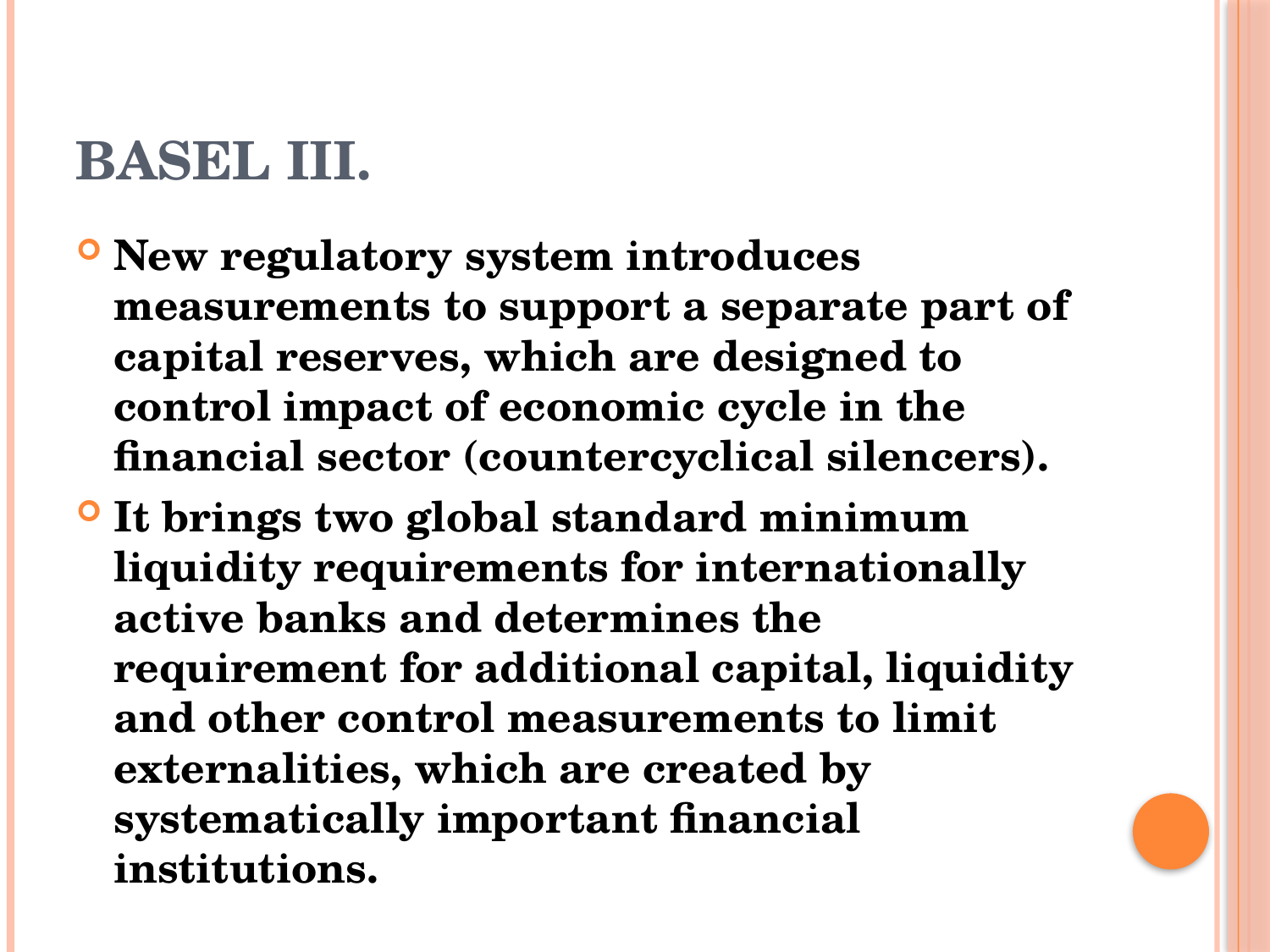

# Basel III.
New regulatory system introduces measurements to support a separate part of capital reserves, which are designed to control impact of economic cycle in the financial sector (countercyclical silencers).
It brings two global standard minimum liquidity requirements for internationally active banks and determines the requirement for additional capital, liquidity and other control measurements to limit externalities, which are created by systematically important financial institutions.